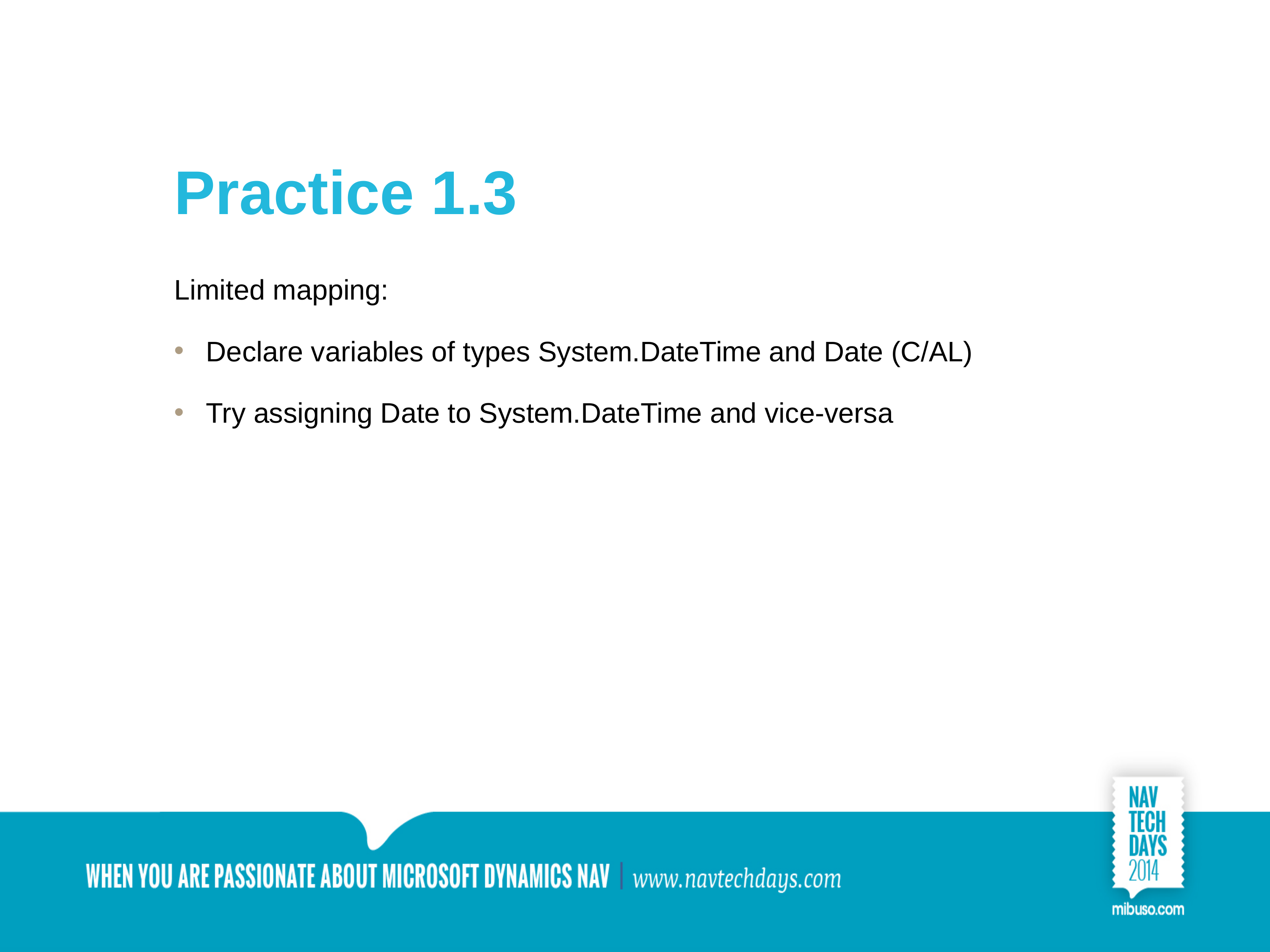

# Practice 1.3
Limited mapping:
Declare variables of types System.DateTime and Date (C/AL)
Try assigning Date to System.DateTime and vice-versa